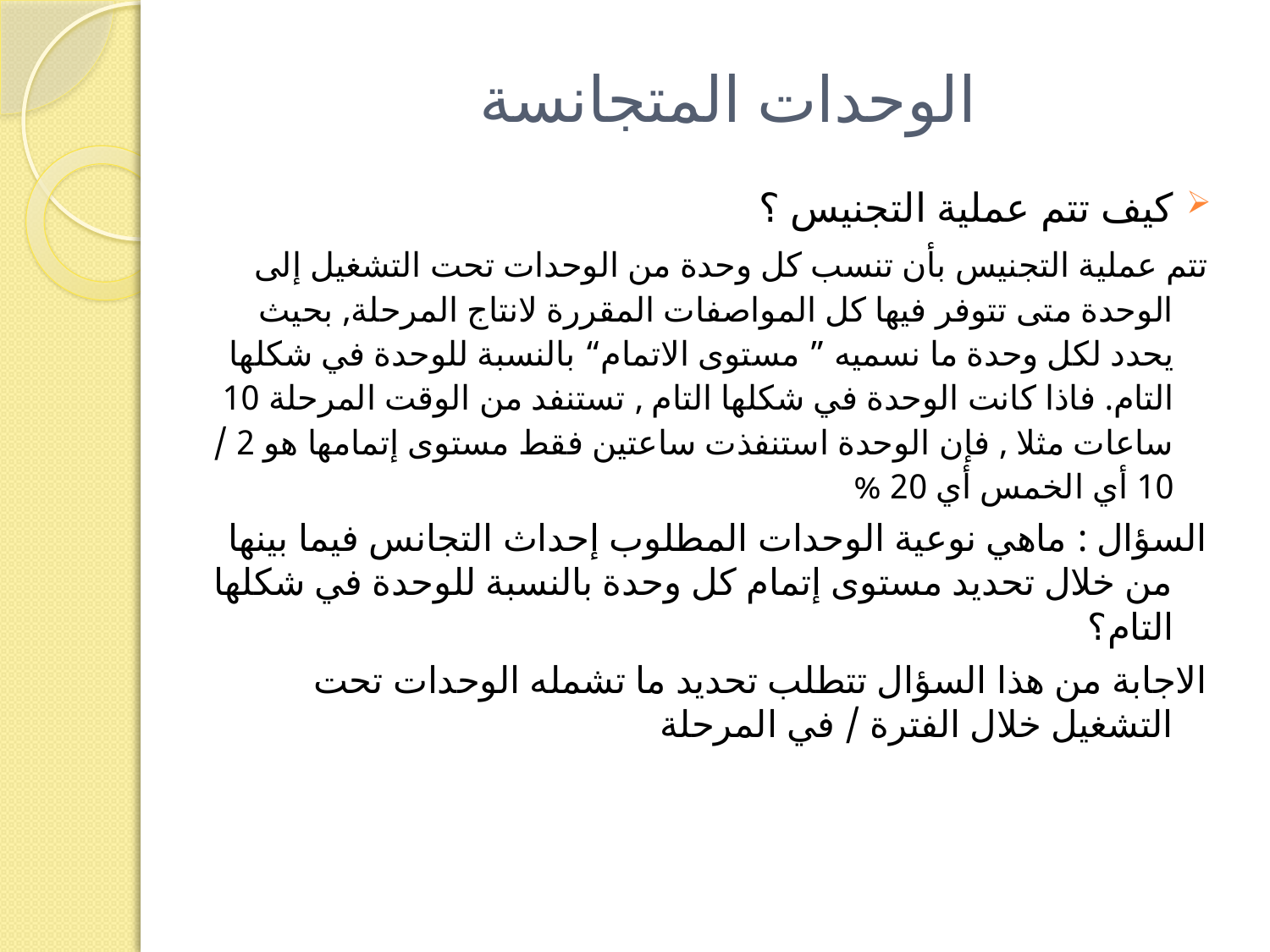

# الوحدات المتجانسة
كيف تتم عملية التجنيس ؟
تتم عملية التجنيس بأن تنسب كل وحدة من الوحدات تحت التشغيل إلى الوحدة متى تتوفر فيها كل المواصفات المقررة لانتاج المرحلة, بحيث يحدد لكل وحدة ما نسميه ” مستوى الاتمام“ بالنسبة للوحدة في شكلها التام. فاذا كانت الوحدة في شكلها التام , تستنفد من الوقت المرحلة 10 ساعات مثلا , فإن الوحدة استنفذت ساعتين فقط مستوى إتمامها هو 2 / 10 أي الخمس أي 20 %
السؤال : ماهي نوعية الوحدات المطلوب إحداث التجانس فيما بينها من خلال تحديد مستوى إتمام كل وحدة بالنسبة للوحدة في شكلها التام؟
الاجابة من هذا السؤال تتطلب تحديد ما تشمله الوحدات تحت التشغيل خلال الفترة / في المرحلة